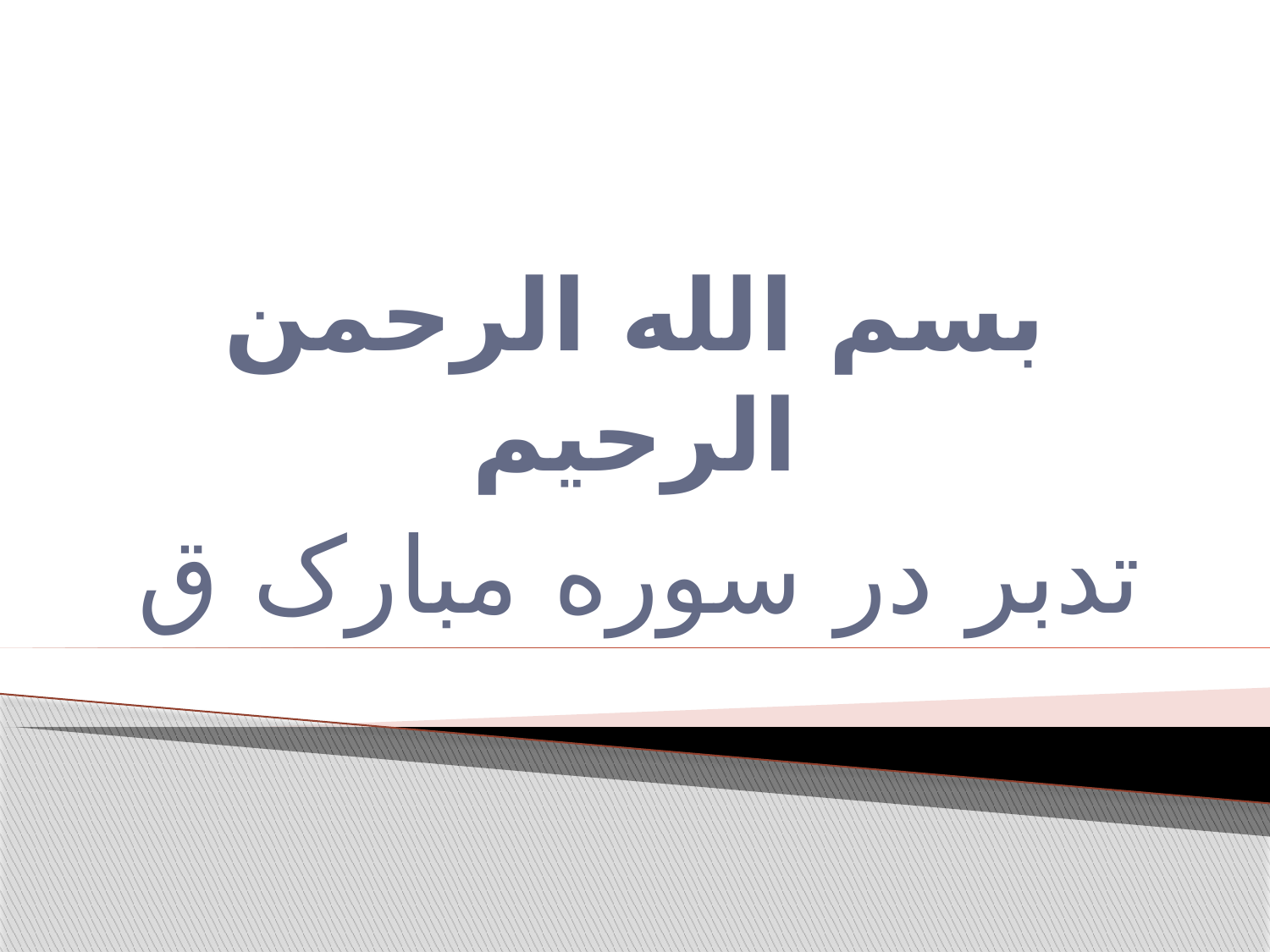

# بسم الله الرحمن الرحیم
تدبر در سوره مبارک ق